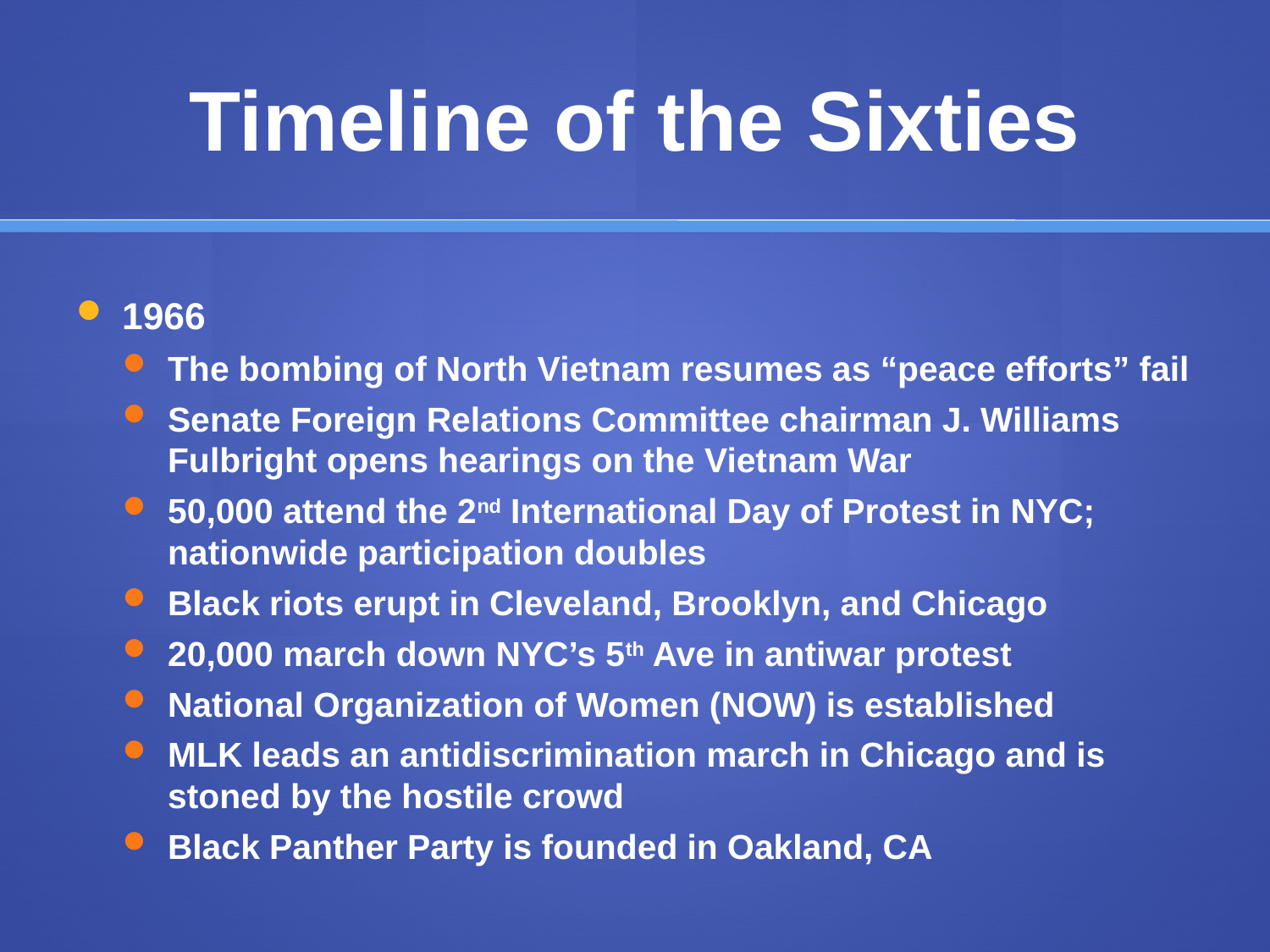

# Timeline of the Sixties
1966
The bombing of North Vietnam resumes as “peace efforts” fail
Senate Foreign Relations Committee chairman J. Williams Fulbright opens hearings on the Vietnam War
50,000 attend the 2nd International Day of Protest in NYC; nationwide participation doubles
Black riots erupt in Cleveland, Brooklyn, and Chicago
20,000 march down NYC’s 5th Ave in antiwar protest
National Organization of Women (NOW) is established
MLK leads an antidiscrimination march in Chicago and is stoned by the hostile crowd
Black Panther Party is founded in Oakland, CA